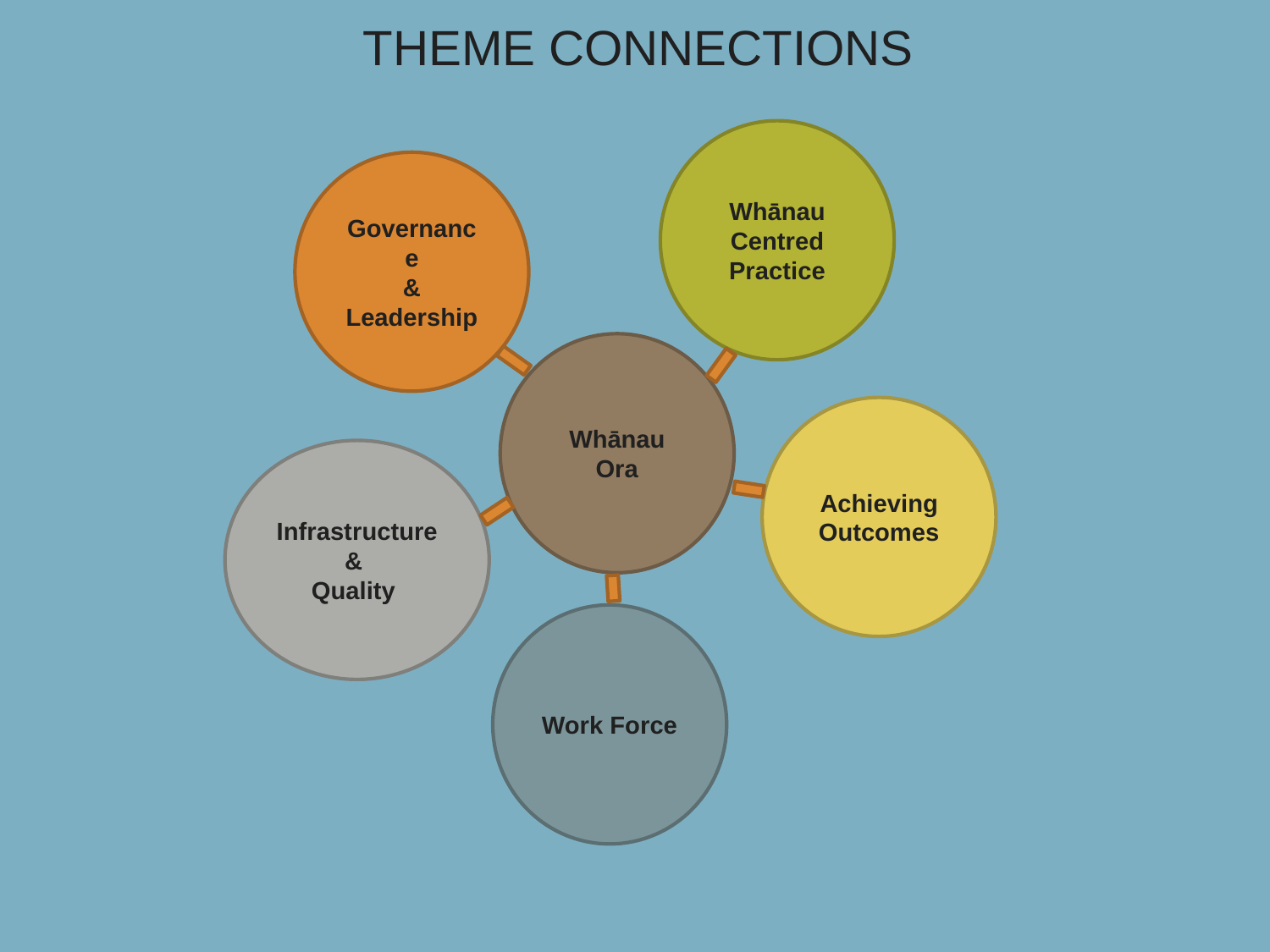

THEME CONNECTIONS

Whānau
Centred
Practice
Governance
&
Leadership
Whānau
Ora

Achieving
Outcomes
Infrastructure &
Quality

Work Force